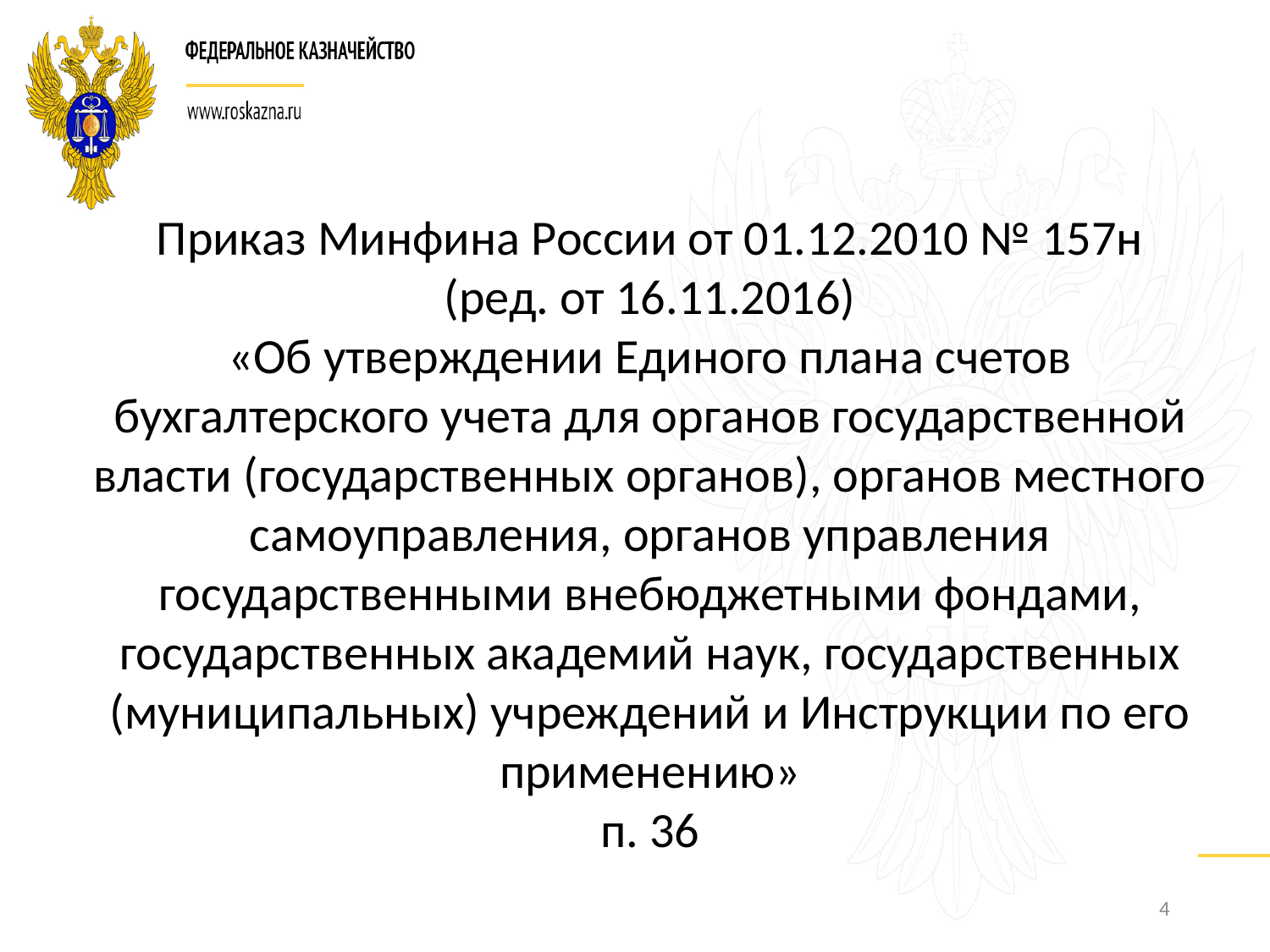

Приказ Минфина России от 01.12.2010 № 157н
(ред. от 16.11.2016)
«Об утверждении Единого плана счетов бухгалтерского учета для органов государственной власти (государственных органов), органов местного самоуправления, органов управления государственными внебюджетными фондами, государственных академий наук, государственных (муниципальных) учреждений и Инструкции по его применению»
п. 36

4